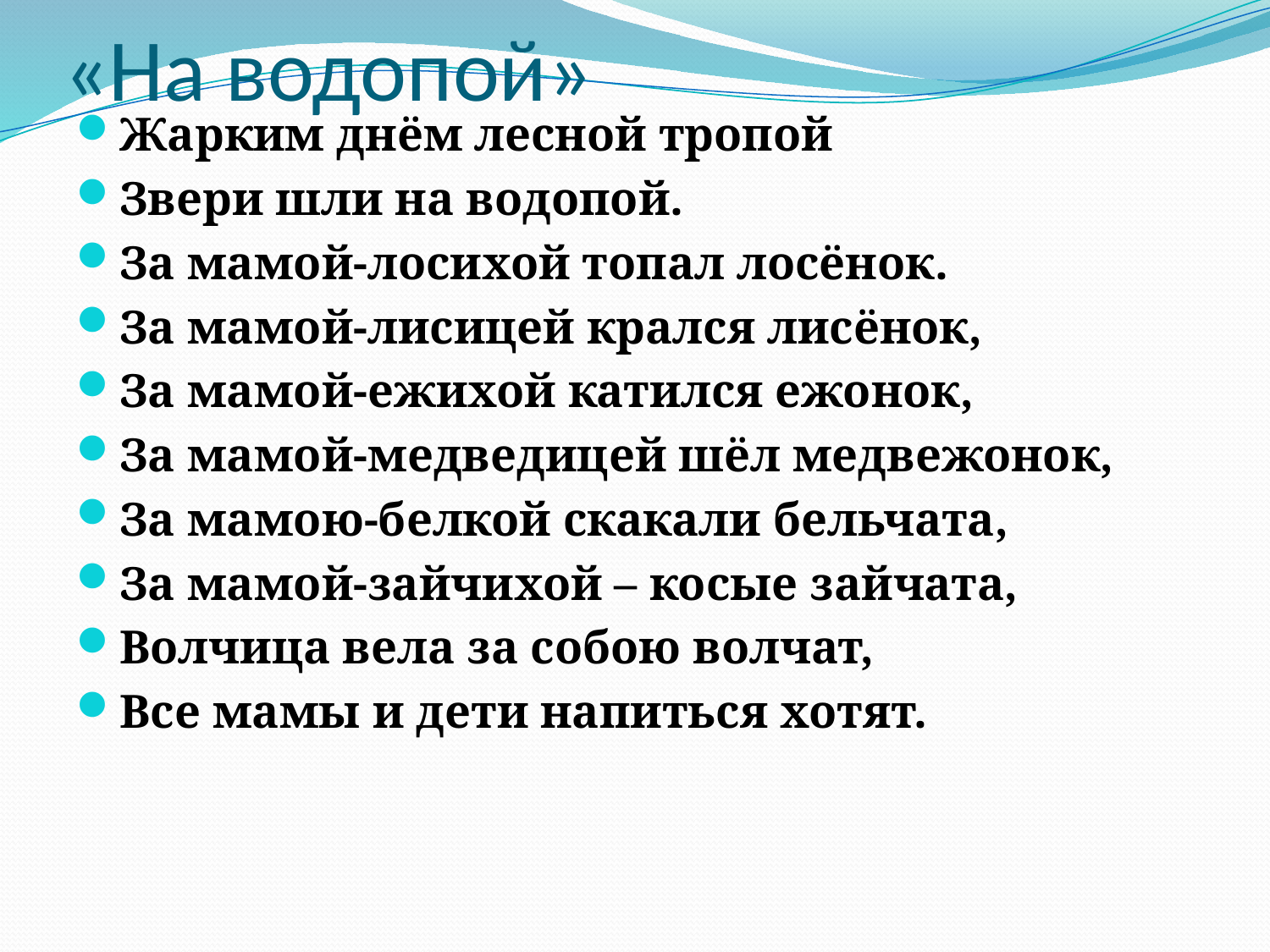

# «На водопой»
Жарким днём лесной тропой
Звери шли на водопой.
За мамой-лосихой топал лосёнок.
За мамой-лисицей крался лисёнок,
За мамой-ежихой катился ежонок,
За мамой-медведицей шёл медвежонок,
За мамою-белкой скакали бельчата,
За мамой-зайчихой – косые зайчата,
Волчица вела за собою волчат,
Все мамы и дети напиться хотят.